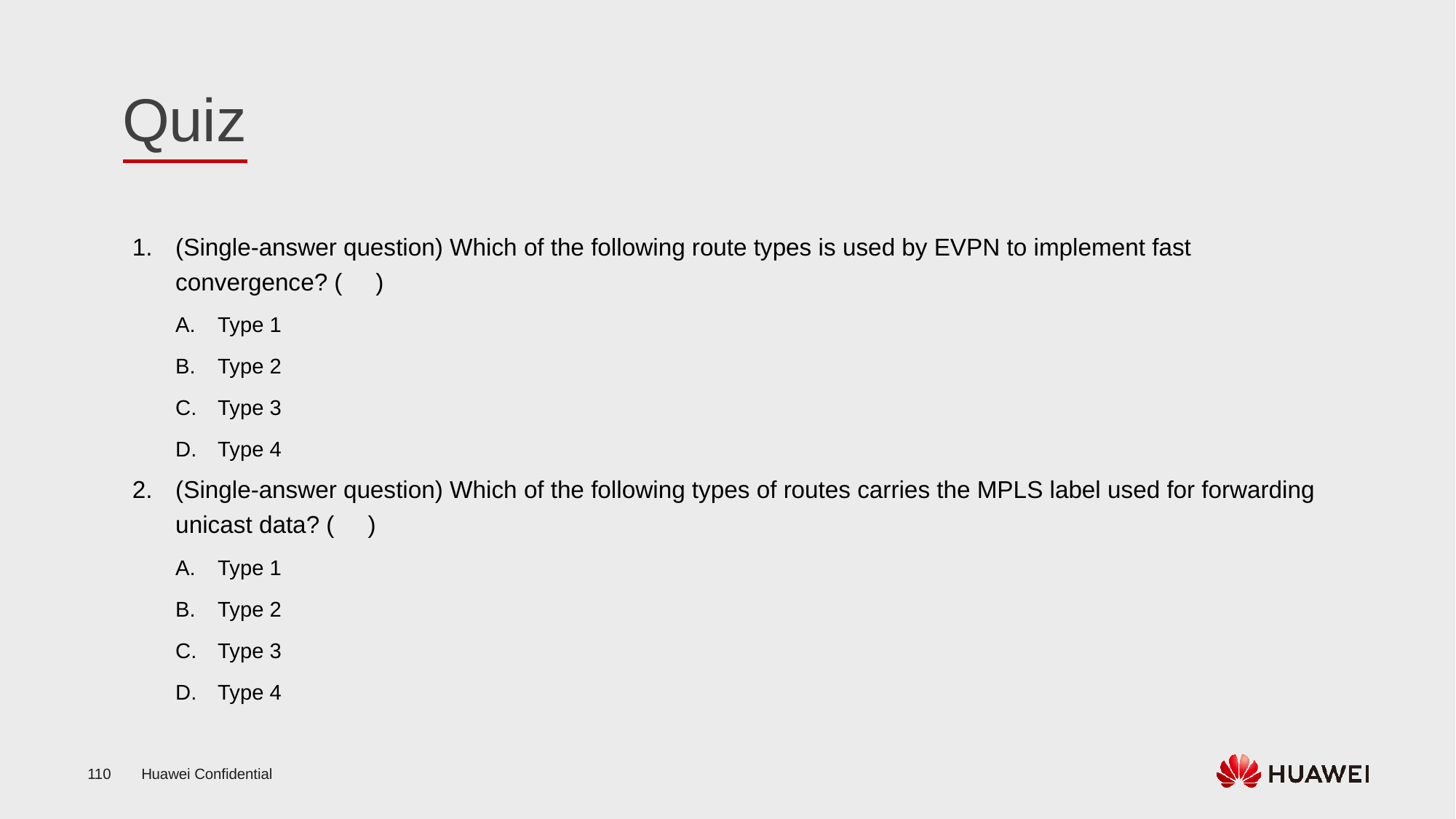

(Single-answer question) Which of the following route types is used by EVPN to implement fast convergence? (     )
Type 1
Type 2
Type 3
Type 4
(Single-answer question) Which of the following types of routes carries the MPLS label used for forwarding unicast data? (     )
Type 1
Type 2
Type 3
Type 4